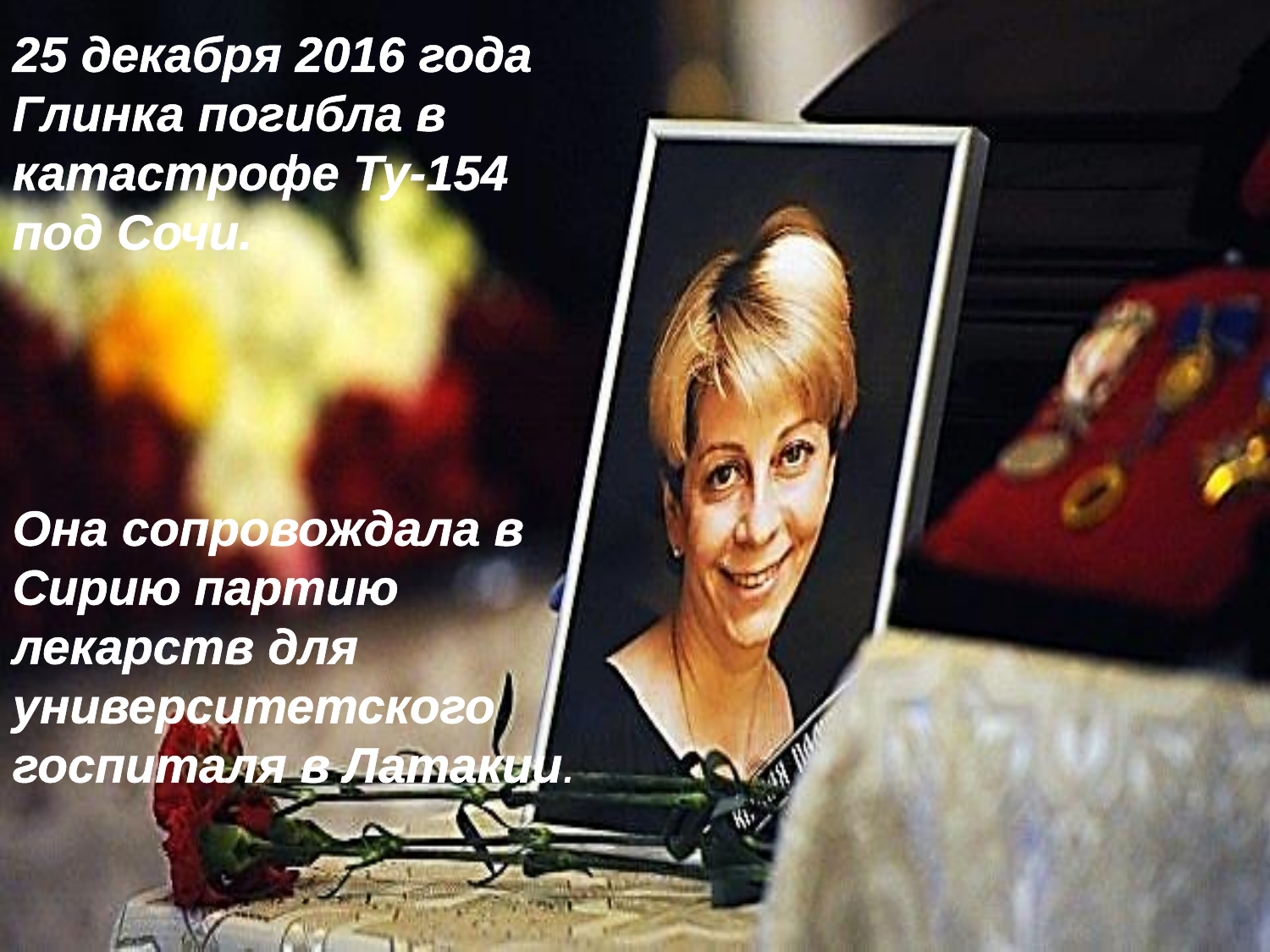

25 декабря 2016 года Глинка погибла в катастрофе Ту-154 под Сочи.

Она сопровождала в Сирию партию лекарств для университетского госпиталя в Латакии.